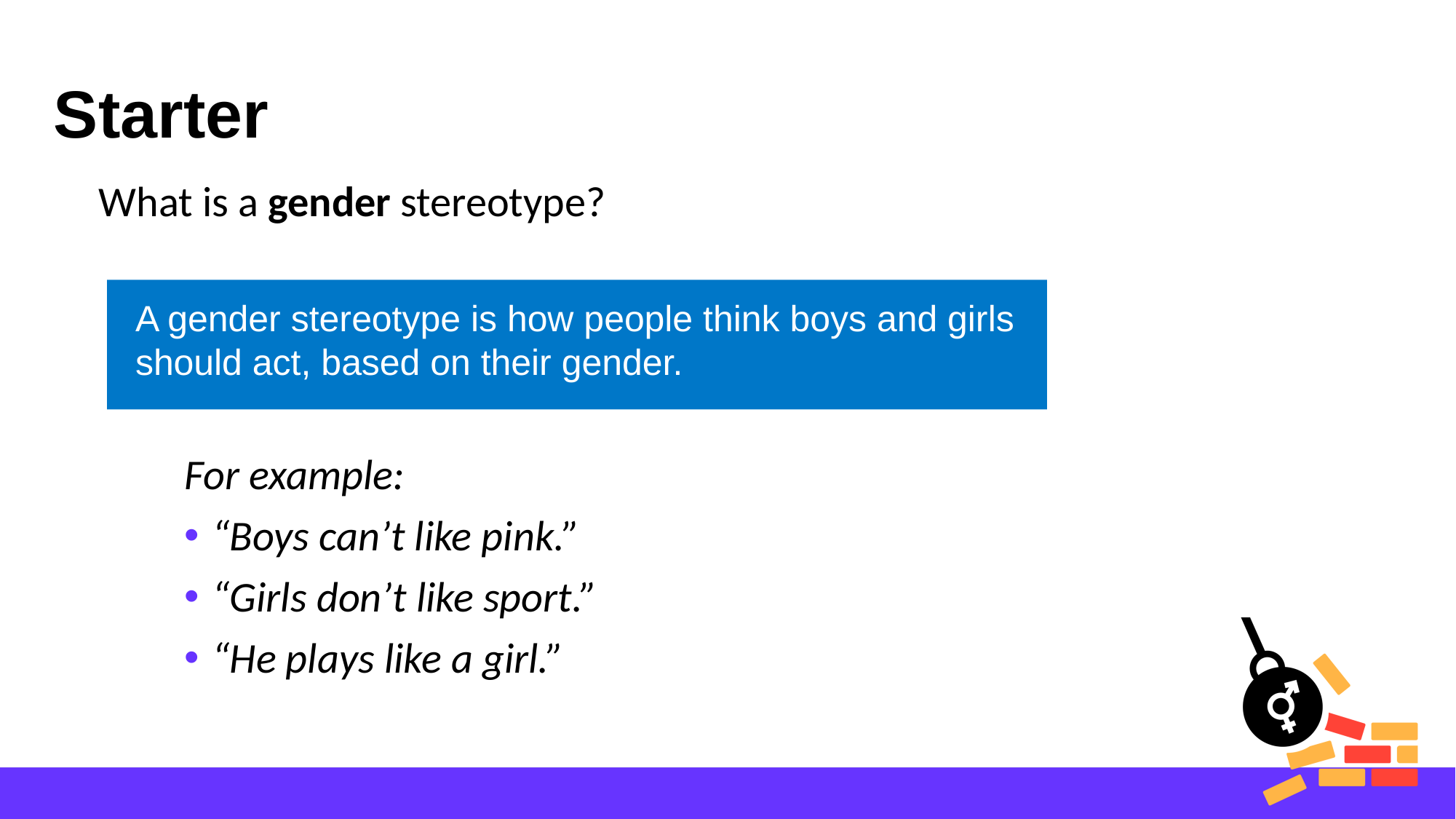

Starter
What is a gender stereotype?

A gender stereotype is how people think boys and girls should act, based on their gender.
For example:
“Boys can’t like pink.”
“Girls don’t like sport.”
“He plays like a girl.”